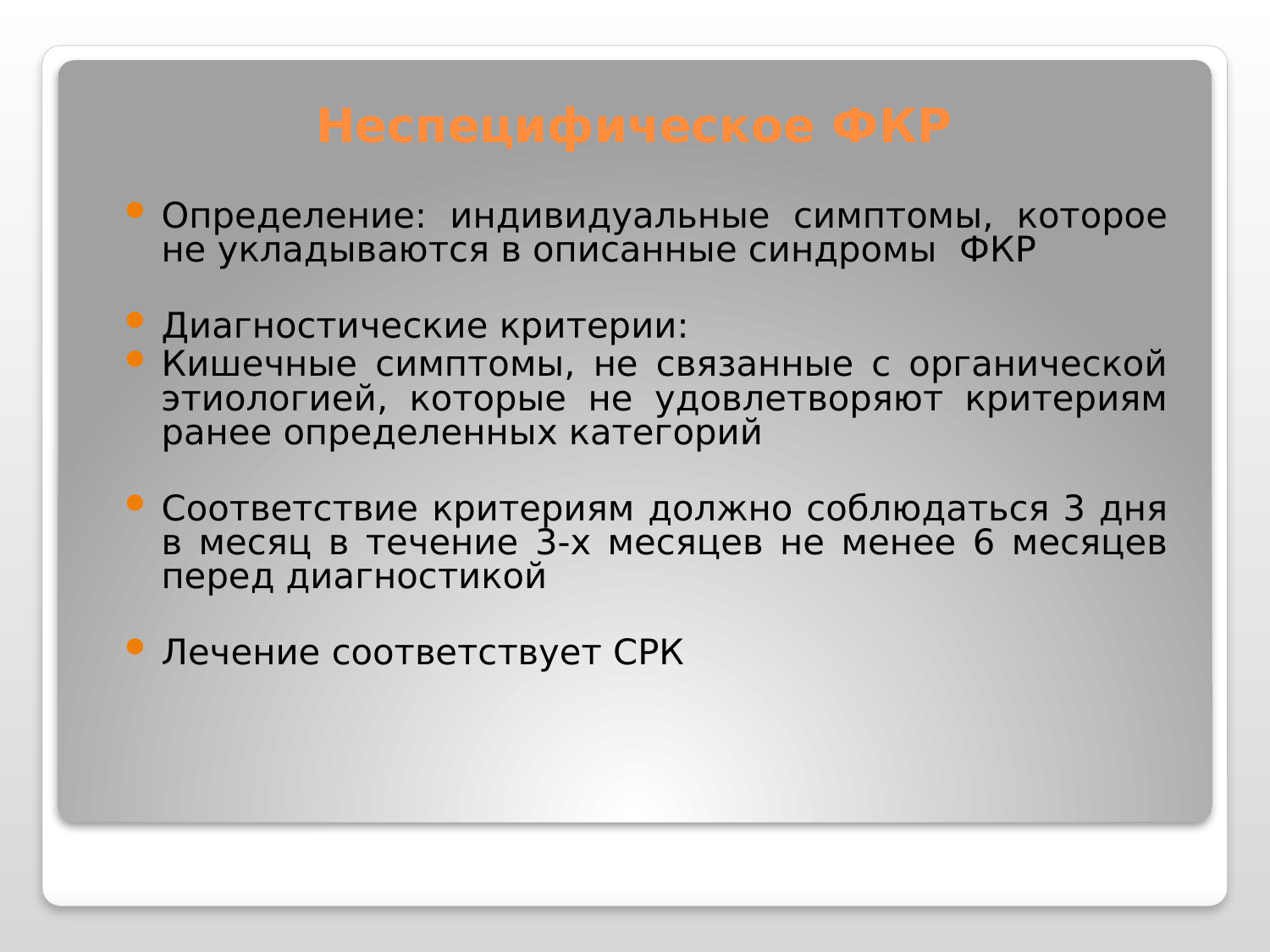

Неспецифическое ФКР
Определение: индивидуальные симптомы, которое не укладываются в описанные синдромы  ФКР

Диагностические критерии:
Кишечные симптомы, не связанные с органической этиологией, которые не удовлетворяют критериям ранее определенных категорий

Соответствие критериям должно соблюдаться 3 дня в месяц в течение 3-х месяцев не менее 6 месяцев перед диагностикой

Лечение соответствует СРК